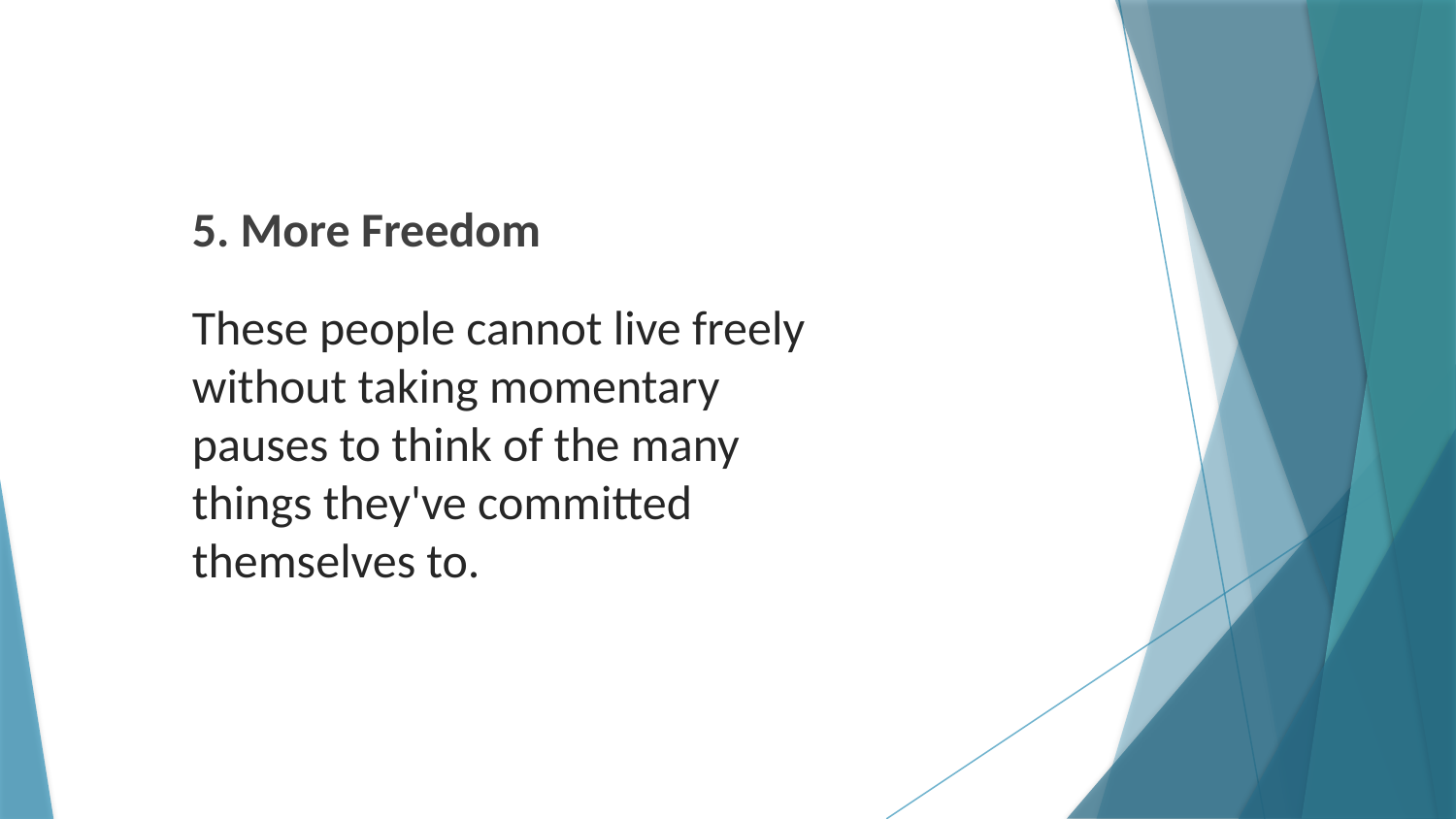

5. More Freedom
These people cannot live freely without taking momentary pauses to think of the many things they've committed themselves to.